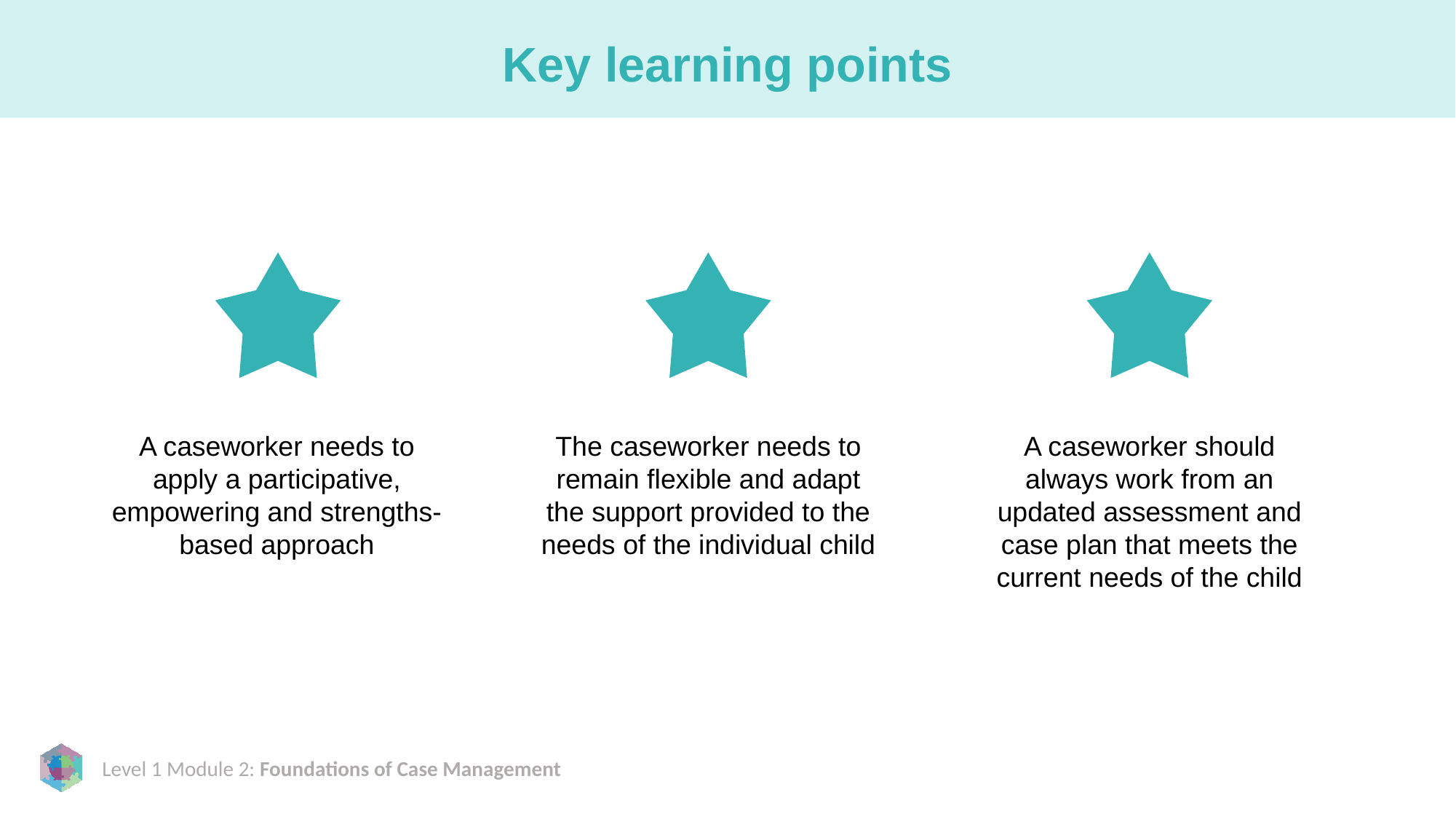

# Key learning points

A caseworker needs to apply a participative, empowering and strengths-based approach
The caseworker needs to remain flexible and adapt the support provided to the needs of the individual child
A caseworker should always work from an updated assessment and case plan that meets the current needs of the child